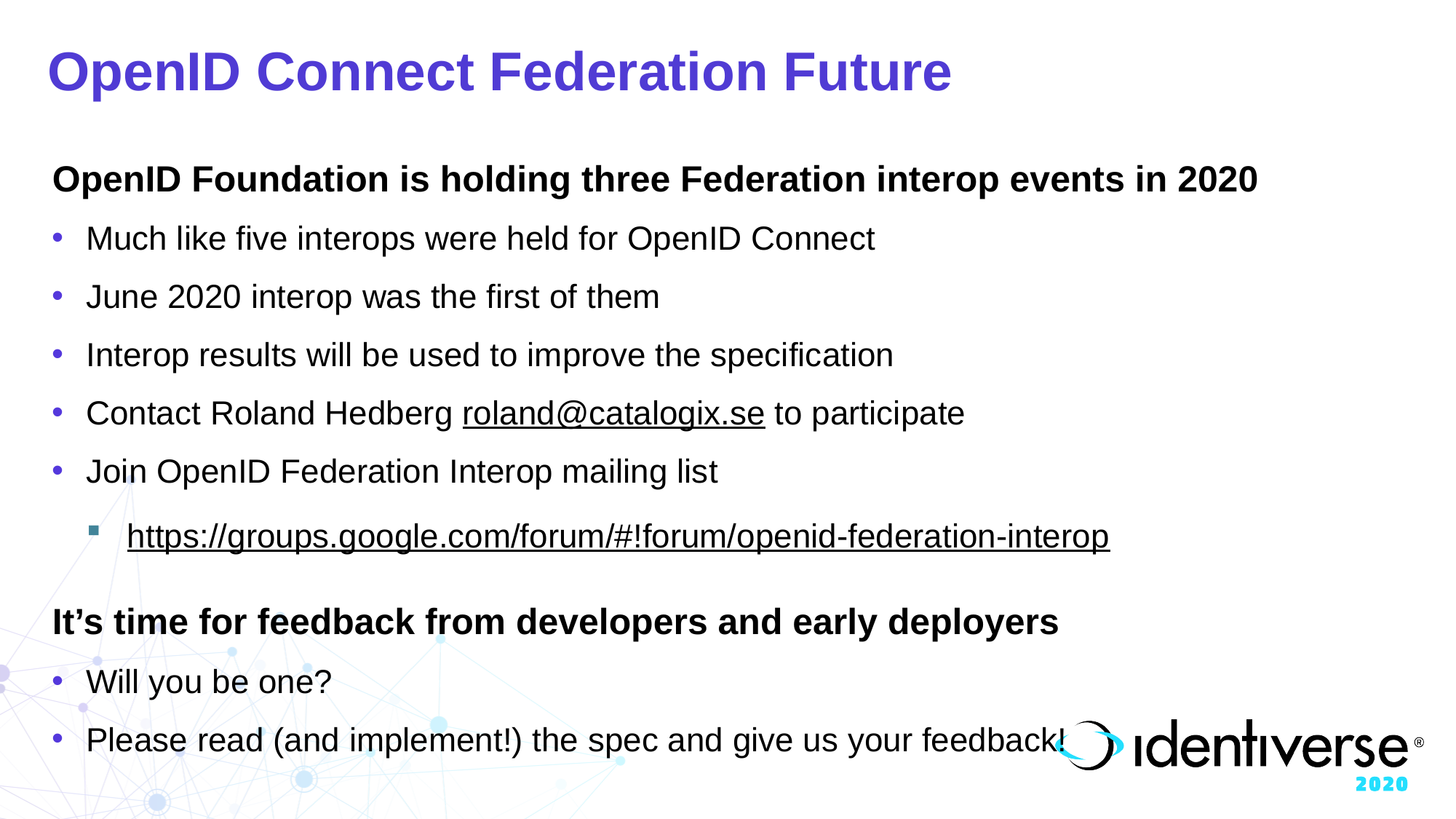

# OpenID Connect Federation Future
OpenID Foundation is holding three Federation interop events in 2020
Much like five interops were held for OpenID Connect
June 2020 interop was the first of them
Interop results will be used to improve the specification
Contact Roland Hedberg roland@catalogix.se to participate
Join OpenID Federation Interop mailing list
https://groups.google.com/forum/#!forum/openid-federation-interop
It’s time for feedback from developers and early deployers
Will you be one?
Please read (and implement!) the spec and give us your feedback!